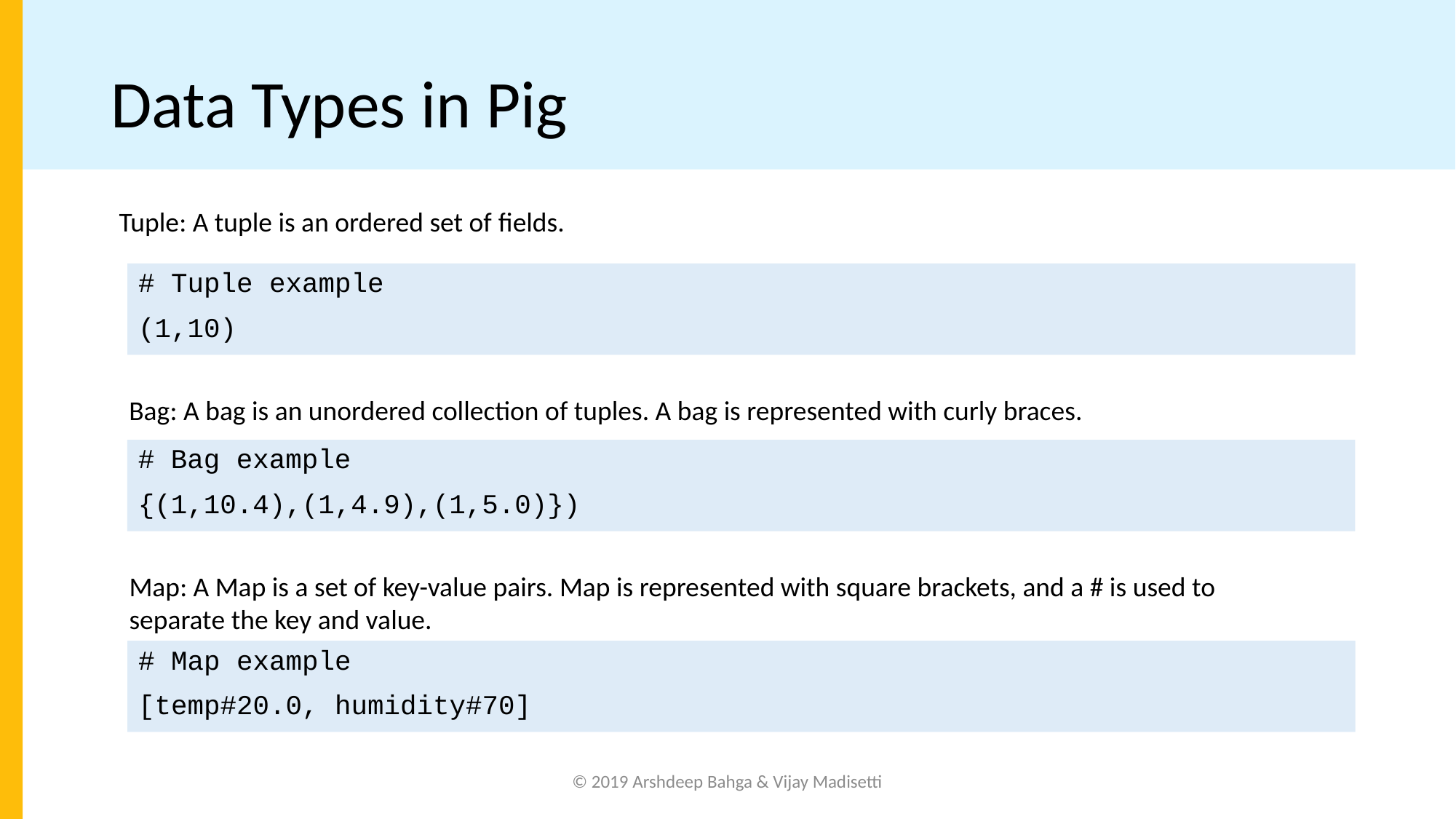

# Data Types in Pig
Tuple: A tuple is an ordered set of fields.
# Tuple example
(1,10)
Bag: A bag is an unordered collection of tuples. A bag is represented with curly braces.
# Bag example
{(1,10.4),(1,4.9),(1,5.0)})
Map: A Map is a set of key-value pairs. Map is represented with square brackets, and a # is used to
separate the key and value.
# Map example
[temp#20.0, humidity#70]
© 2019 Arshdeep Bahga & Vijay Madisetti